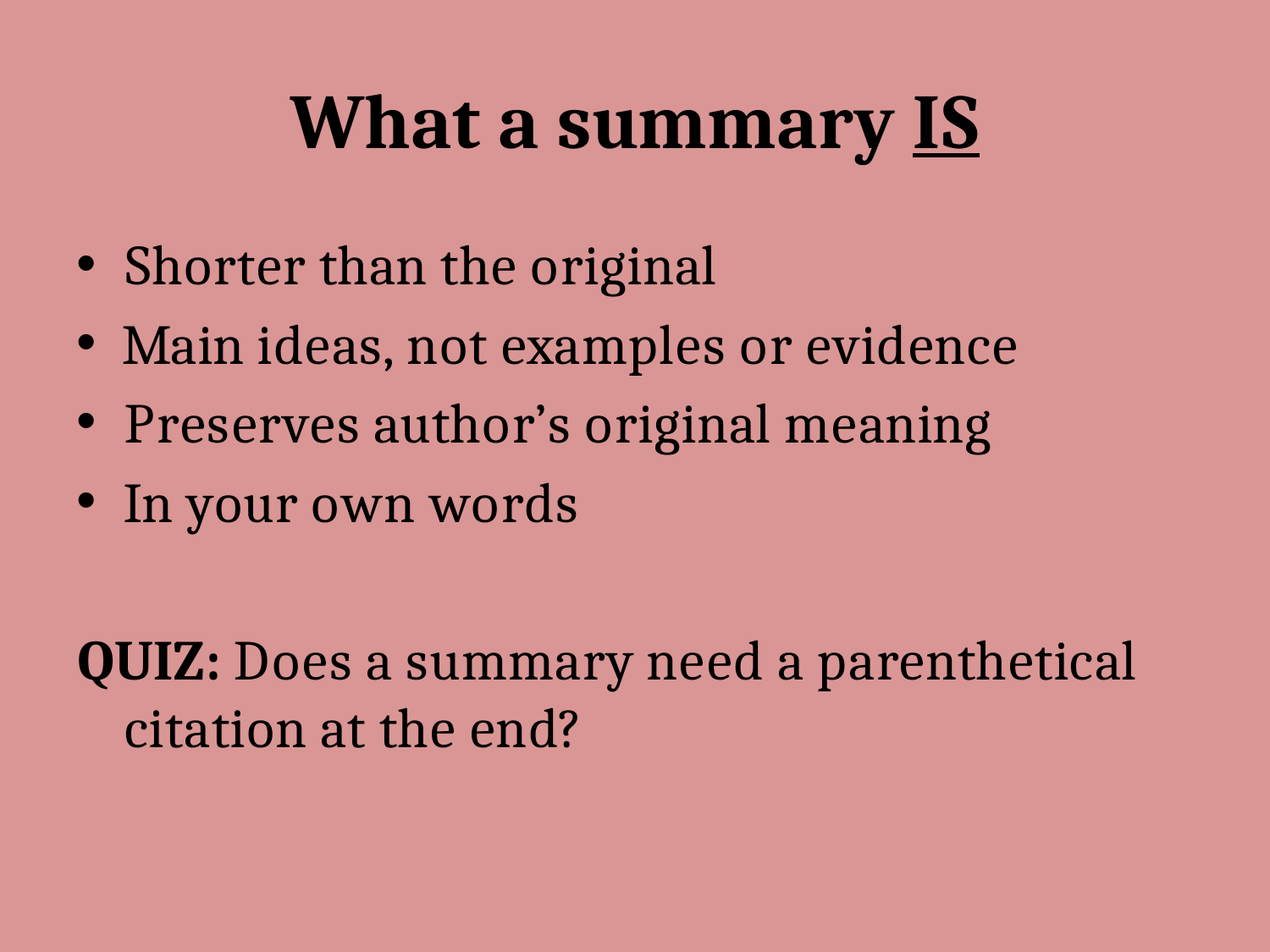

# What a summary IS
Shorter than the original
Main ideas, not examples or evidence
Preserves author’s original meaning
In your own words

QUIZ: Does a summary need a parenthetical citation at the end?